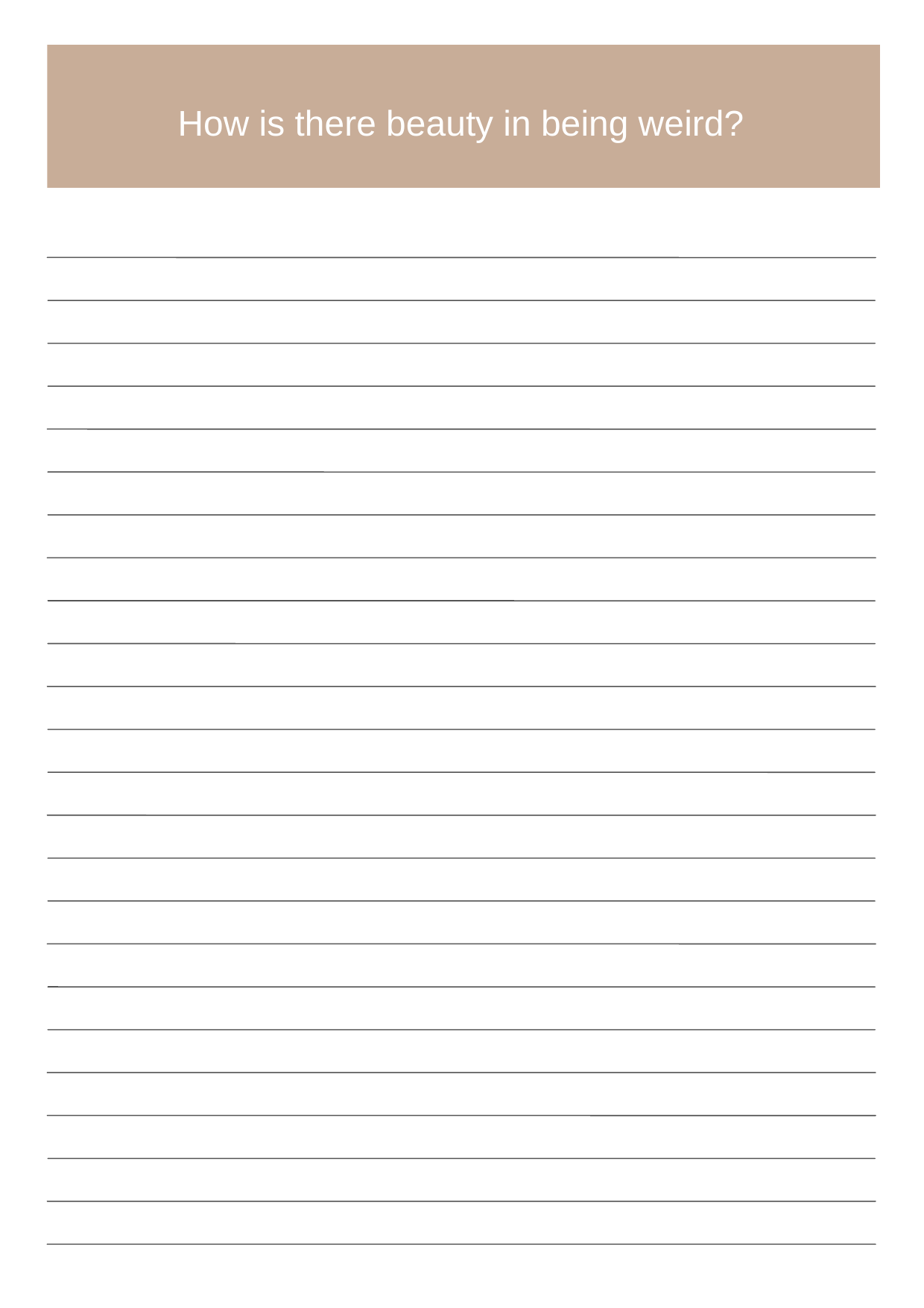

How is there beauty in being weird?